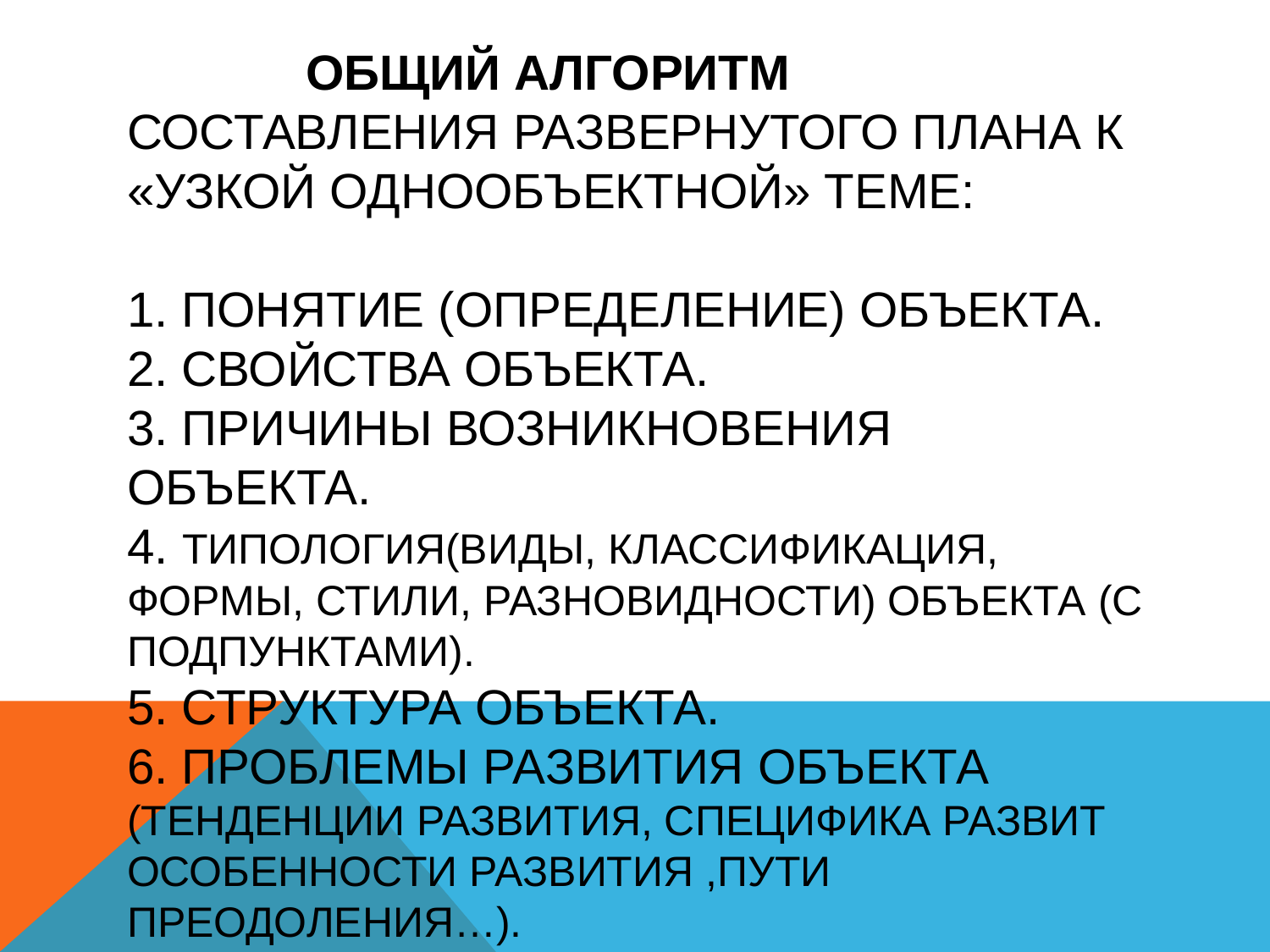

# Общий алгоритм составления развернутого плана к «узкой однообъектной» теме: 1. Понятие (определение) объекта. 2. свойства объекта. 3. причины возникновения объекта. 4. Типология(виды, классификация, формы, стили, разновидности) объекта (с подпунктами). 5. структура объекта. 6. проблемы развития объекта (тенденции развития, специфика развит особенности развития ,пути преодоления…).